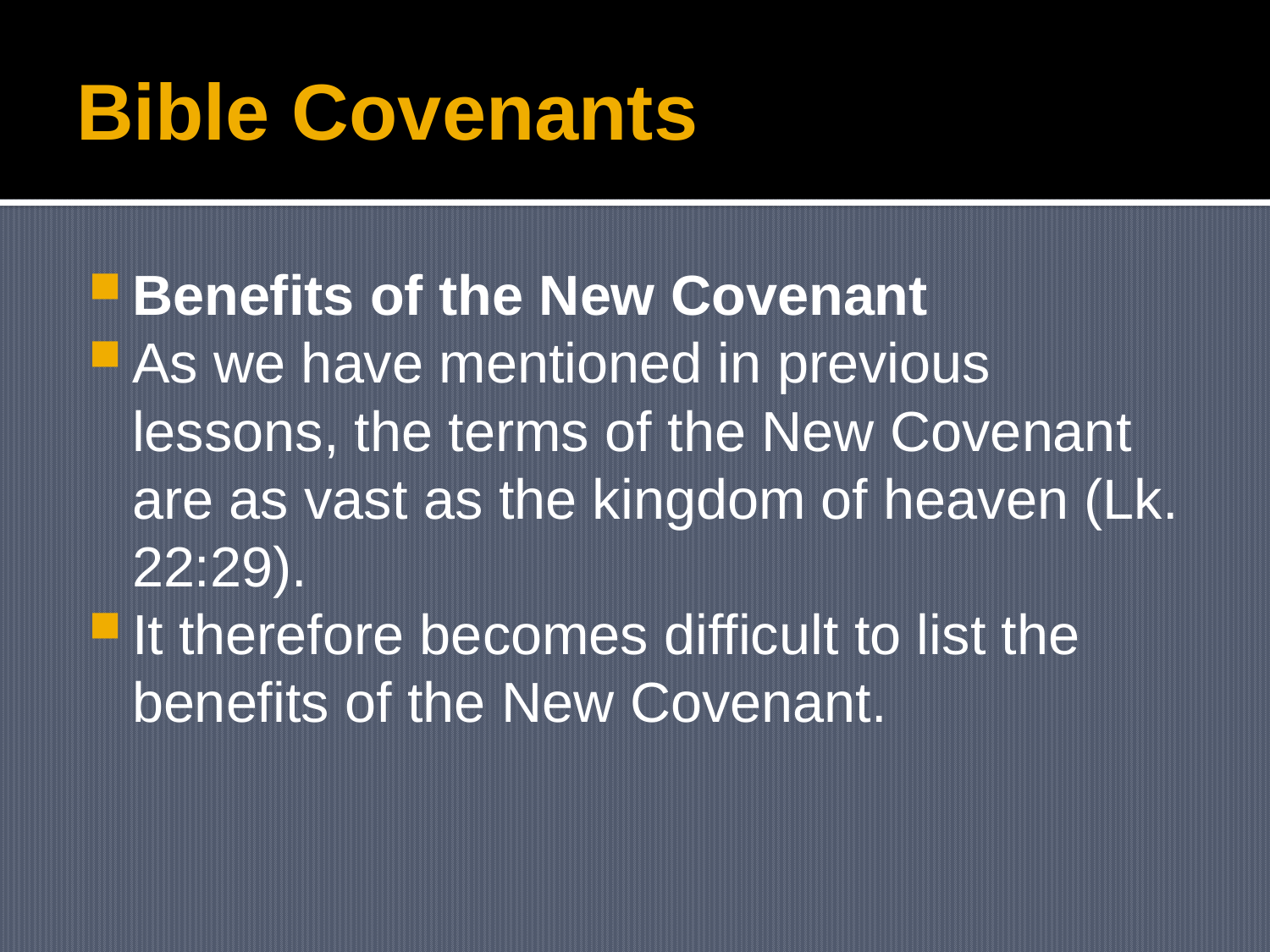

# Bible Covenants
Benefits of the New Covenant
As we have mentioned in previous lessons, the terms of the New Covenant are as vast as the kingdom of heaven (Lk. 22:29).
It therefore becomes difficult to list the benefits of the New Covenant.